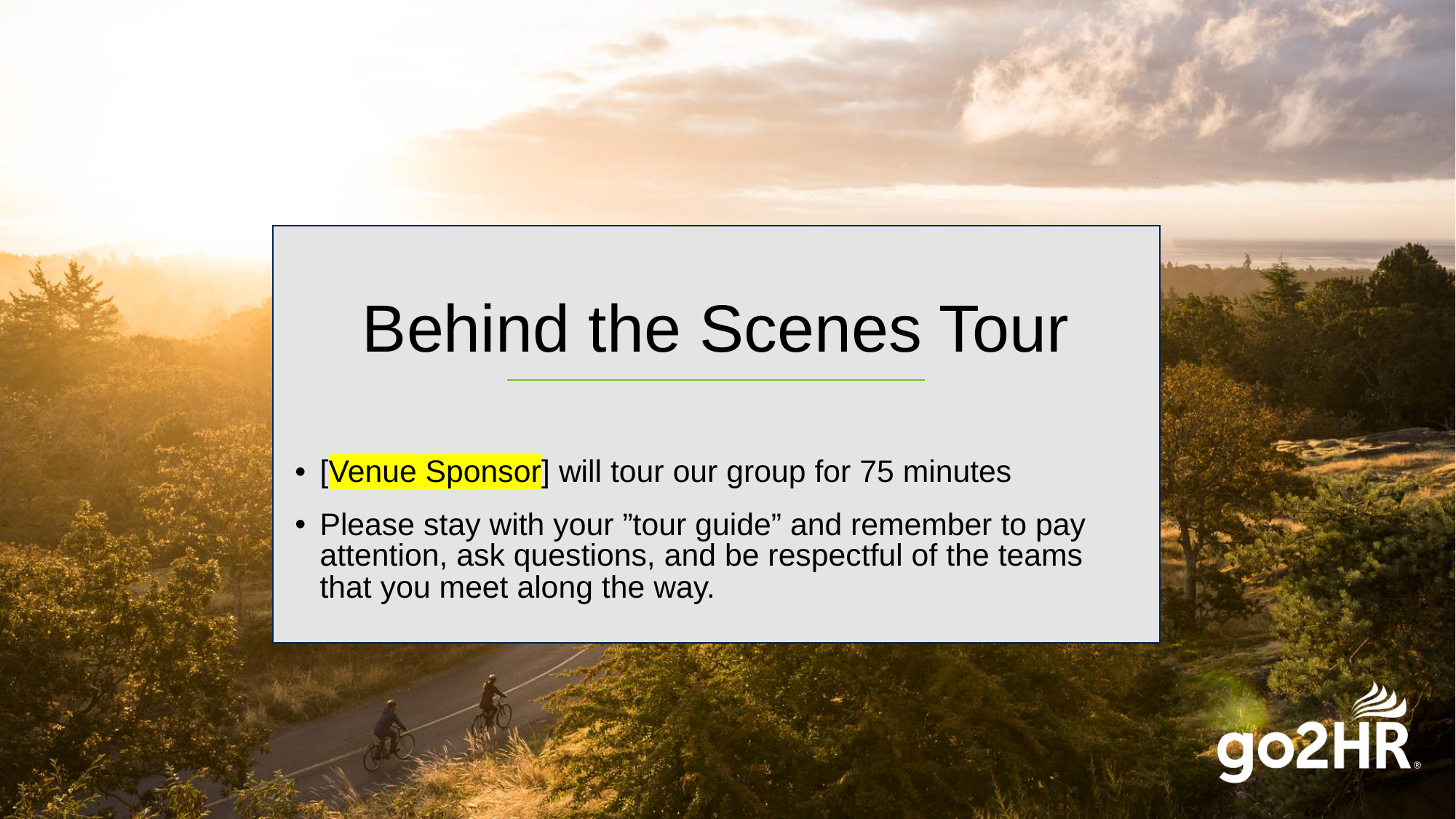

# Behind the Scenes Tour
[Venue Sponsor] will tour our group for 75 minutes
Please stay with your ”tour guide” and remember to pay attention, ask questions, and be respectful of the teams that you meet along the way.